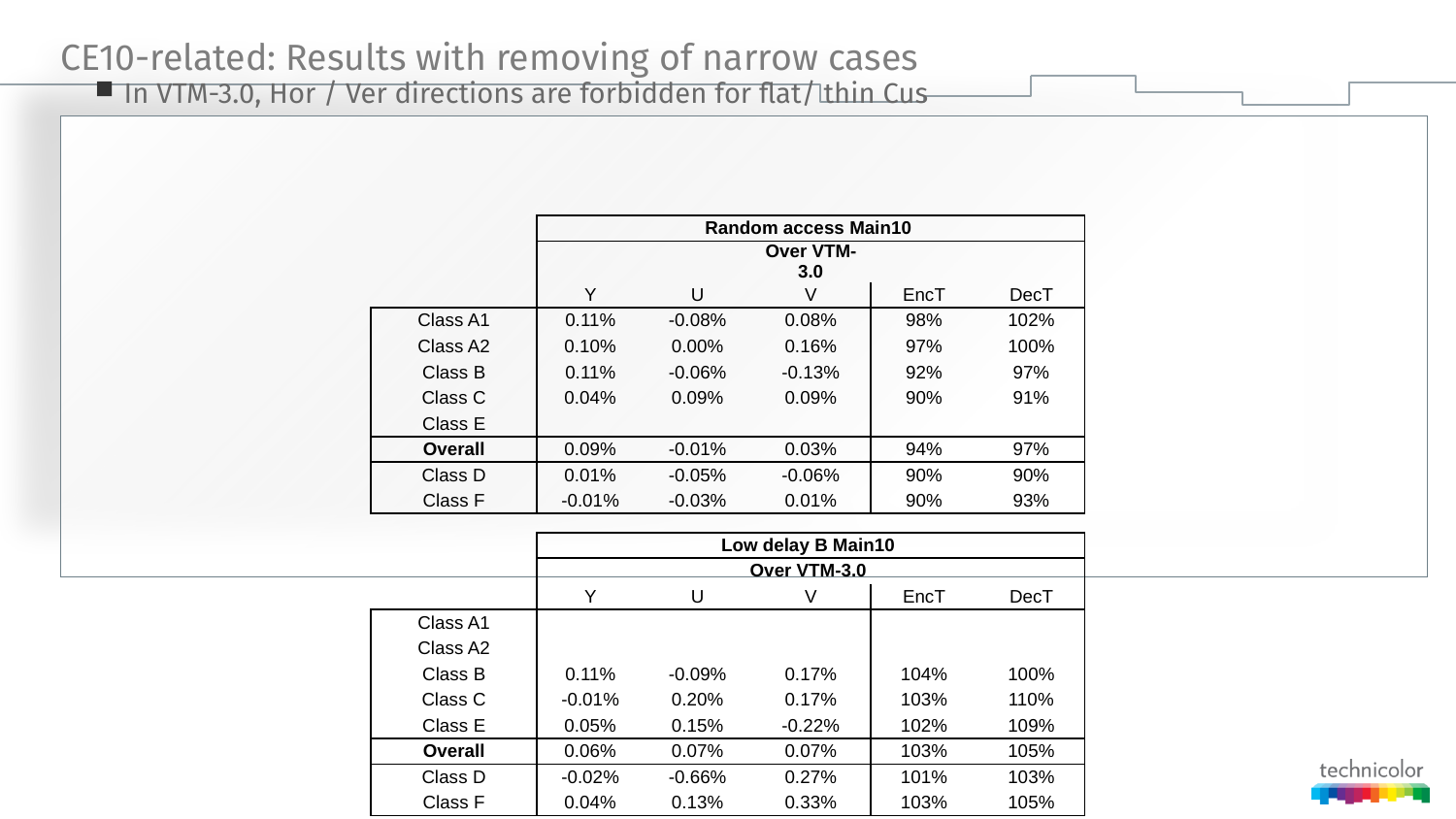

# CE10-related: Results with removing of narrow cases
In VTM-3.0, Hor / Ver directions are forbidden for flat/ thin Cus

|  | Random access Main10 |  |  |  |  |
| --- | --- | --- | --- | --- | --- |
|  |  |  | Over VTM-3.0 |  |  |
|  | Y | U | V | EncT | DecT |
| Class A1 | 0.11% | -0.08% | 0.08% | 98% | 102% |
| Class A2 | 0.10% | 0.00% | 0.16% | 97% | 100% |
| Class B | 0.11% | -0.06% | -0.13% | 92% | 97% |
| Class C | 0.04% | 0.09% | 0.09% | 90% | 91% |
| Class E |  |  |  |  |  |
| Overall | 0.09% | -0.01% | 0.03% | 94% | 97% |
| Class D | 0.01% | -0.05% | -0.06% | 90% | 90% |
| Class F | -0.01% | -0.03% | 0.01% | 90% | 93% |

|  | Low delay B Main10 |  |  |  |  |
| --- | --- | --- | --- | --- | --- |
|  | Over VTM-3.0 |  |  |  |  |
|  | Y | U | V | EncT | DecT |
| Class A1 |  |  |  |  |  |
| Class A2 |  |  |  |  |  |
| Class B | 0.11% | -0.09% | 0.17% | 104% | 100% |
| Class C | -0.01% | 0.20% | 0.17% | 103% | 110% |
| Class E | 0.05% | 0.15% | -0.22% | 102% | 109% |
| Overall | 0.06% | 0.07% | 0.07% | 103% | 105% |
| Class D | -0.02% | -0.66% | 0.27% | 101% | 103% |
| Class F | 0.04% | 0.13% | 0.33% | 103% | 105% |